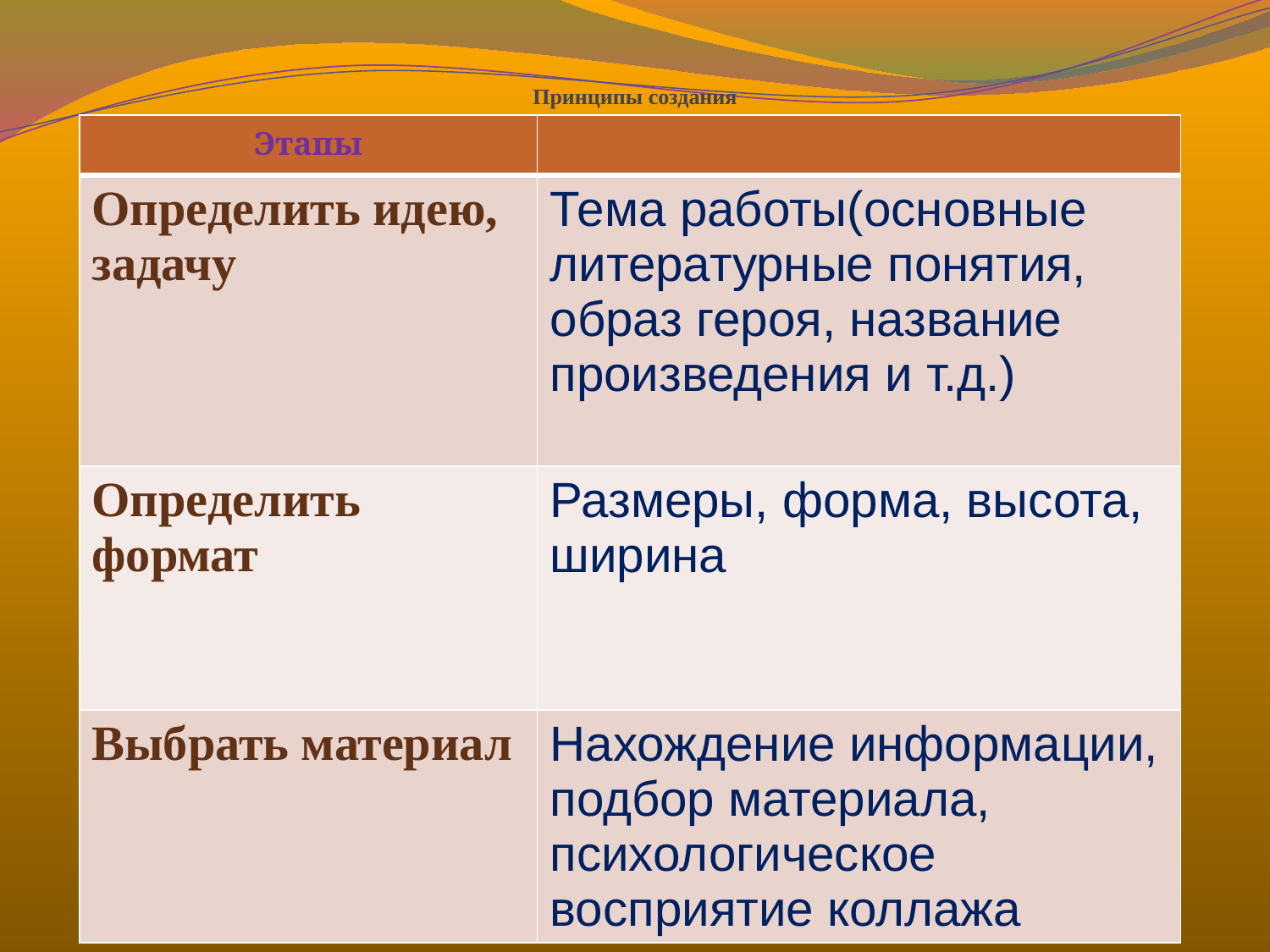

# Принципы создания
| Этапы |  |
| --- | --- |
| Определить идею, задачу | Тема работы(основные литературные понятия, образ героя, название произведения и т.д.) |
| Определить формат | Размеры, форма, высота, ширина |
| Выбрать материал | Нахождение информации, подбор материала, психологическое восприятие коллажа |